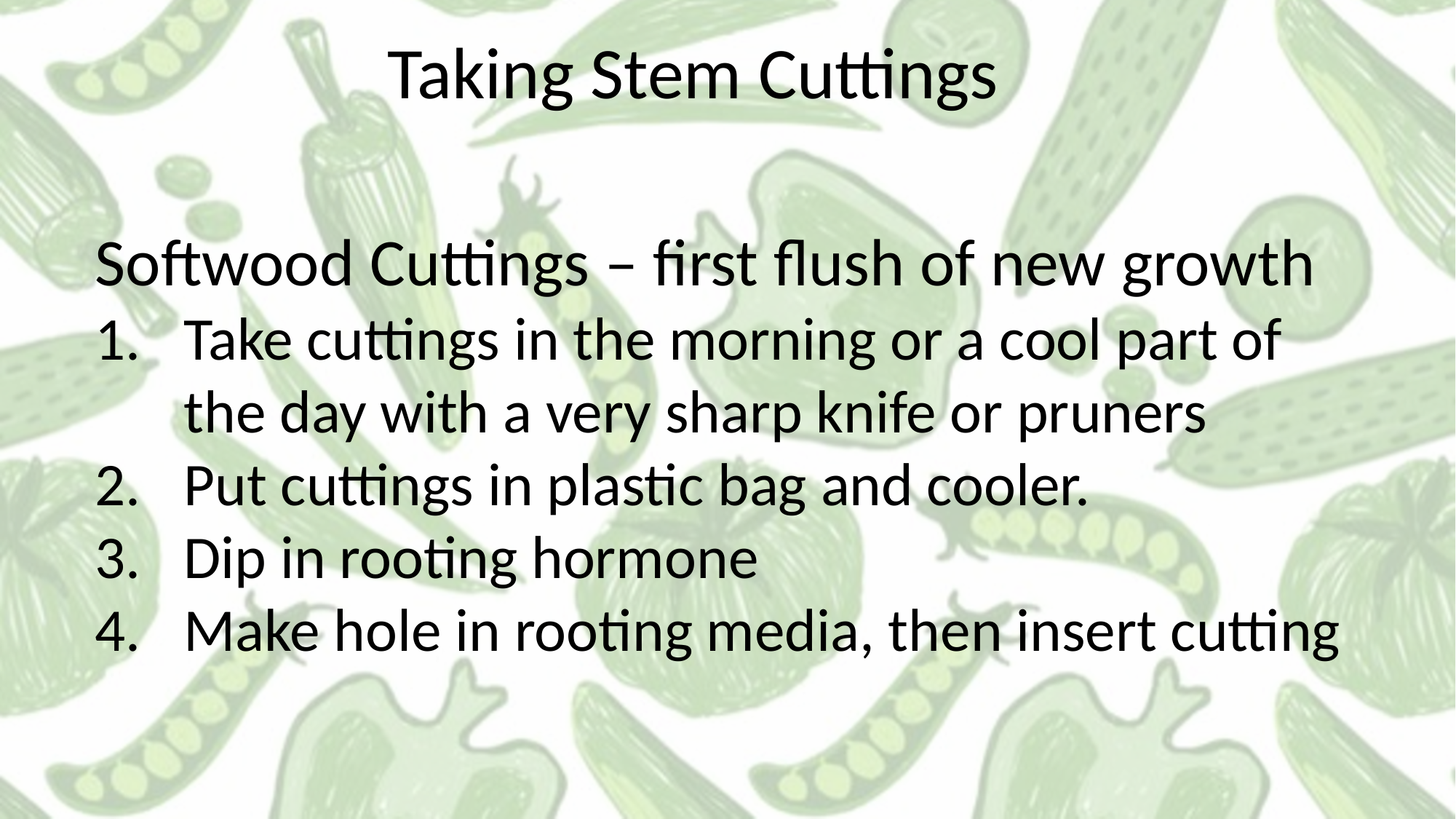

Taking Stem Cuttings
Softwood Cuttings – first flush of new growth
Take cuttings in the morning or a cool part of the day with a very sharp knife or pruners
Put cuttings in plastic bag and cooler.
Dip in rooting hormone
Make hole in rooting media, then insert cutting